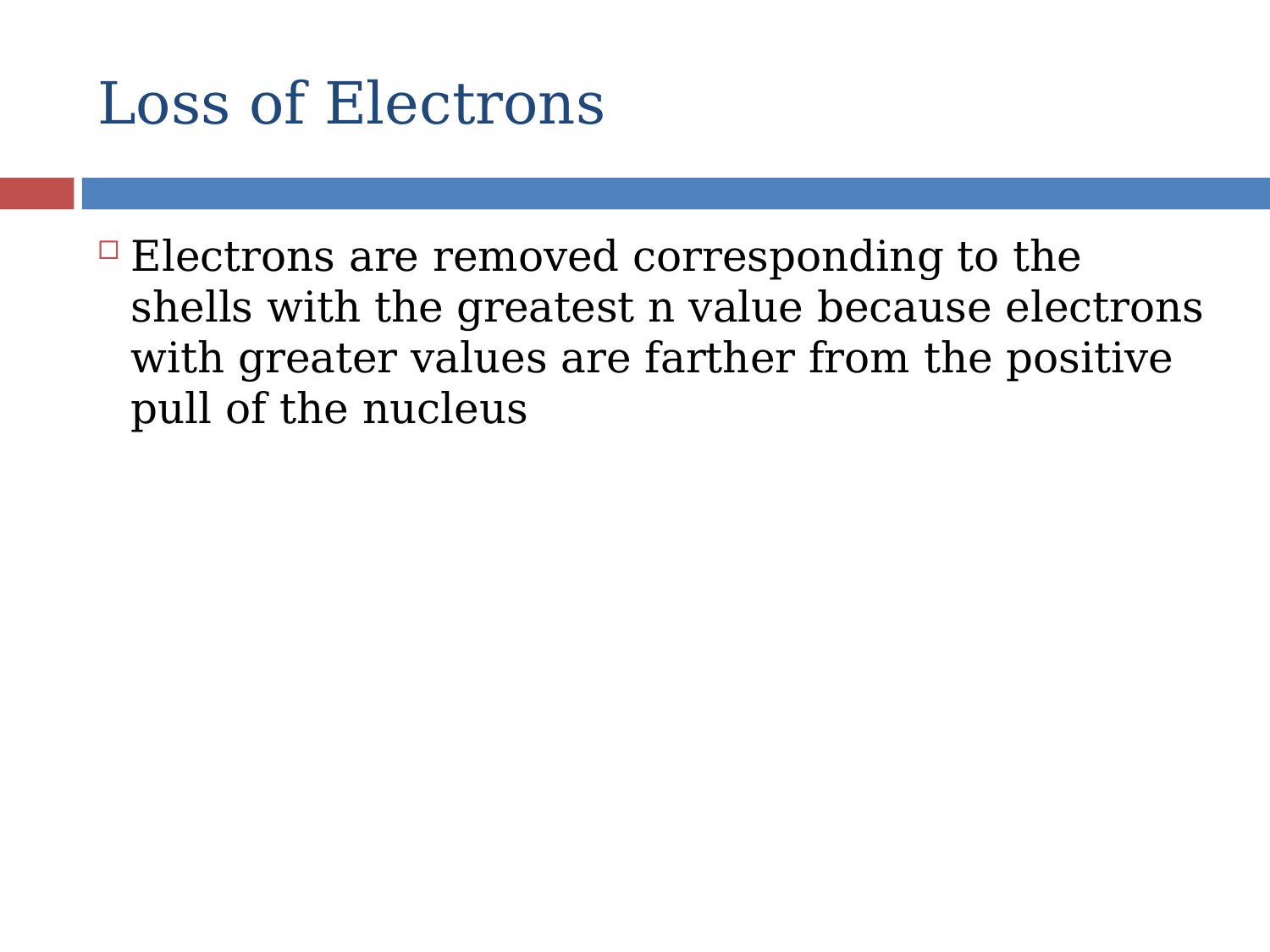

# Loss of Electrons
Electrons are removed corresponding to the shells with the greatest n value because electrons with greater values are farther from the positive pull of the nucleus